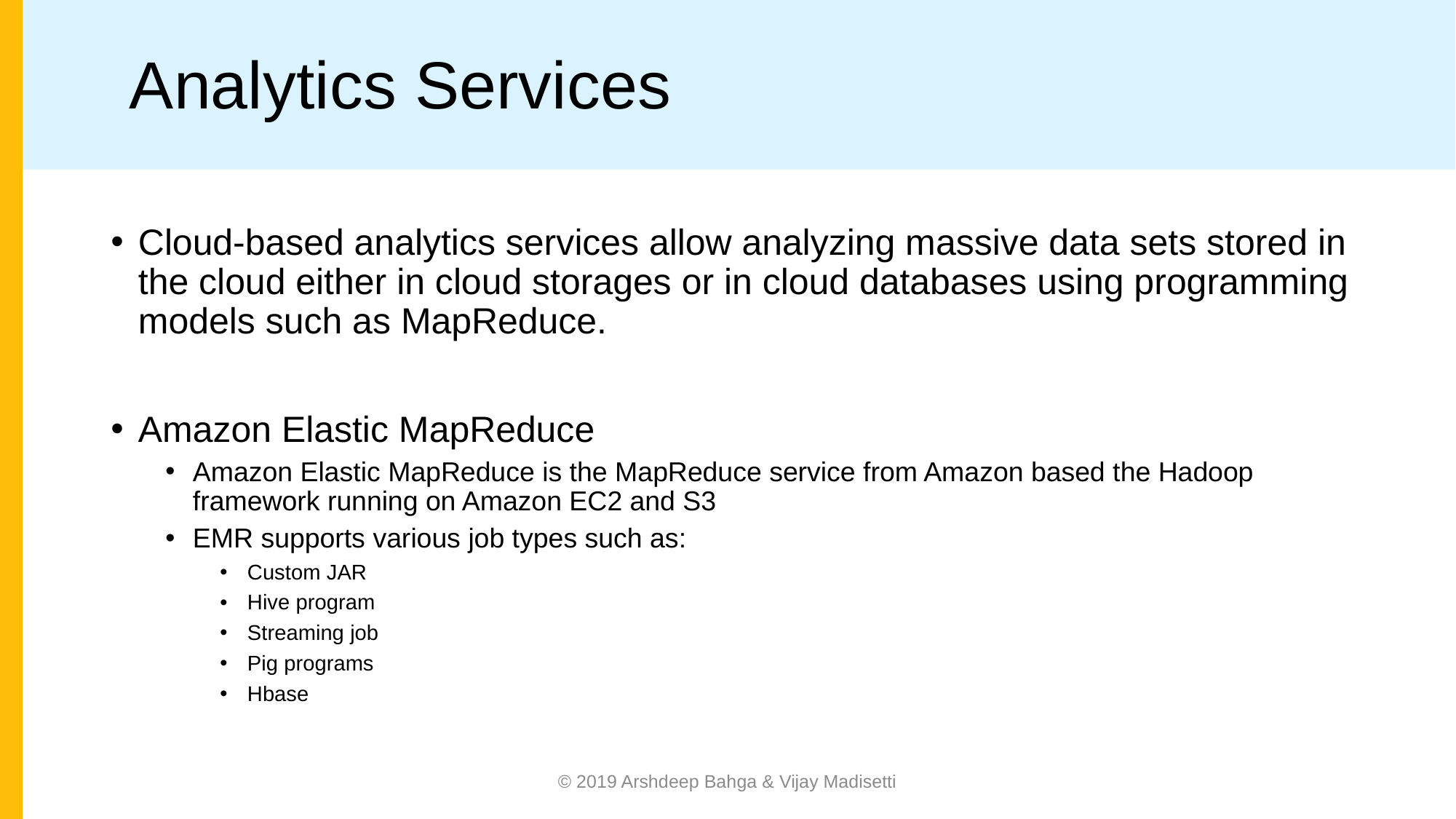

# Analytics Services
Cloud-based analytics services allow analyzing massive data sets stored in the cloud either in cloud storages or in cloud databases using programming models such as MapReduce.

Amazon Elastic MapReduce
Amazon Elastic MapReduce is the MapReduce service from Amazon based the Hadoop framework running on Amazon EC2 and S3
EMR supports various job types such as:
Custom JAR
Hive program
Streaming job
Pig programs
Hbase

© 2019 Arshdeep Bahga & Vijay Madisetti